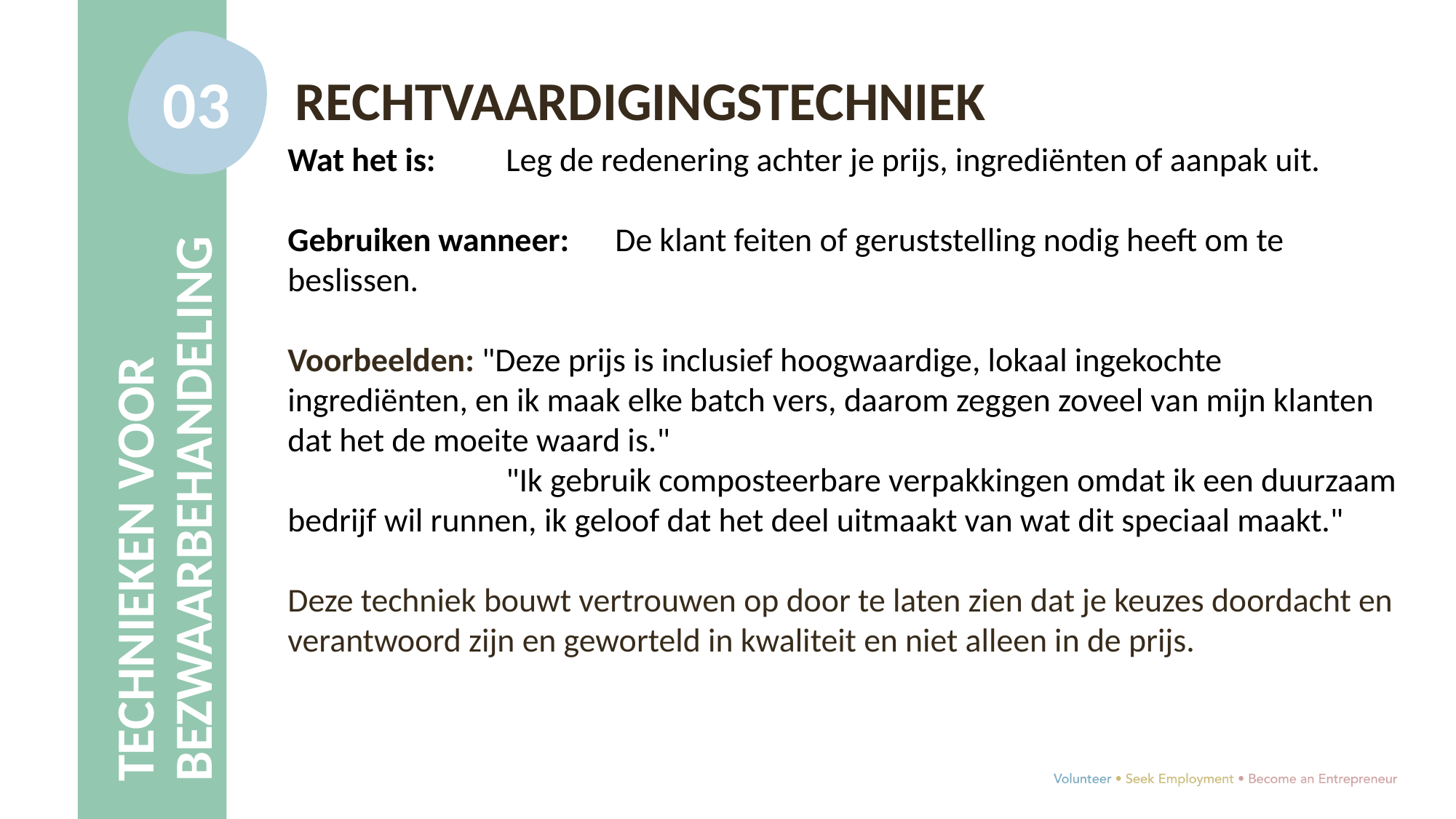

03

RECHTVAARDIGINGSTECHNIEK
Wat het is: 	Leg de redenering achter je prijs, ingrediënten of aanpak uit.
Gebruiken wanneer: 	De klant feiten of geruststelling nodig heeft om te beslissen.

Voorbeelden: "Deze prijs is inclusief hoogwaardige, lokaal ingekochte ingrediënten, en ik maak elke batch vers, daarom zeggen zoveel van mijn klanten dat het de moeite waard is."
		"Ik gebruik composteerbare verpakkingen omdat ik een duurzaam bedrijf wil runnen, ik geloof dat het deel uitmaakt van wat dit speciaal maakt."

Deze techniek bouwt vertrouwen op door te laten zien dat je keuzes doordacht en verantwoord zijn en geworteld in kwaliteit en niet alleen in de prijs.

TECHNIEKEN VOOR BEZWAARBEHANDELING